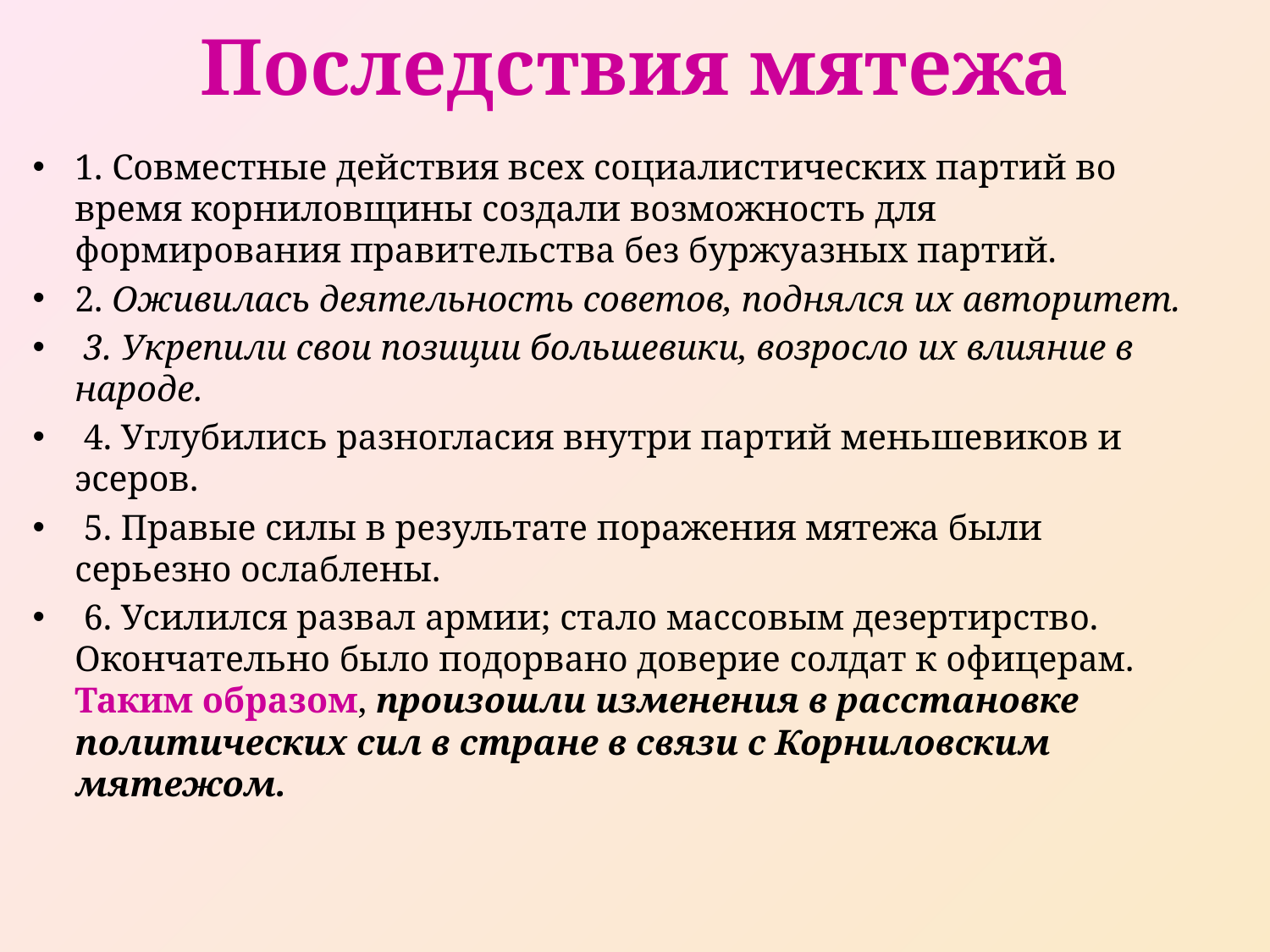

# Последствия мятежа
1. Совместные действия всех социалистических партий во время корниловщины создали возможность для формирования правительства без буржуазных партий.
2. Оживилась деятельность советов, поднялся их авторитет.
 3. Укрепили свои позиции большевики, возросло их влияние в народе.
 4. Углубились разногласия внутри партий меньшевиков и эсеров.
 5. Правые силы в результате поражения мятежа были серьезно ослаблены.
 6. Усилился развал армии; стало массовым дезертирство. Окончательно было подорвано доверие солдат к офицерам. Таким образом, произошли изменения в расстановке политических сил в стране в связи с Корниловским мятежом.